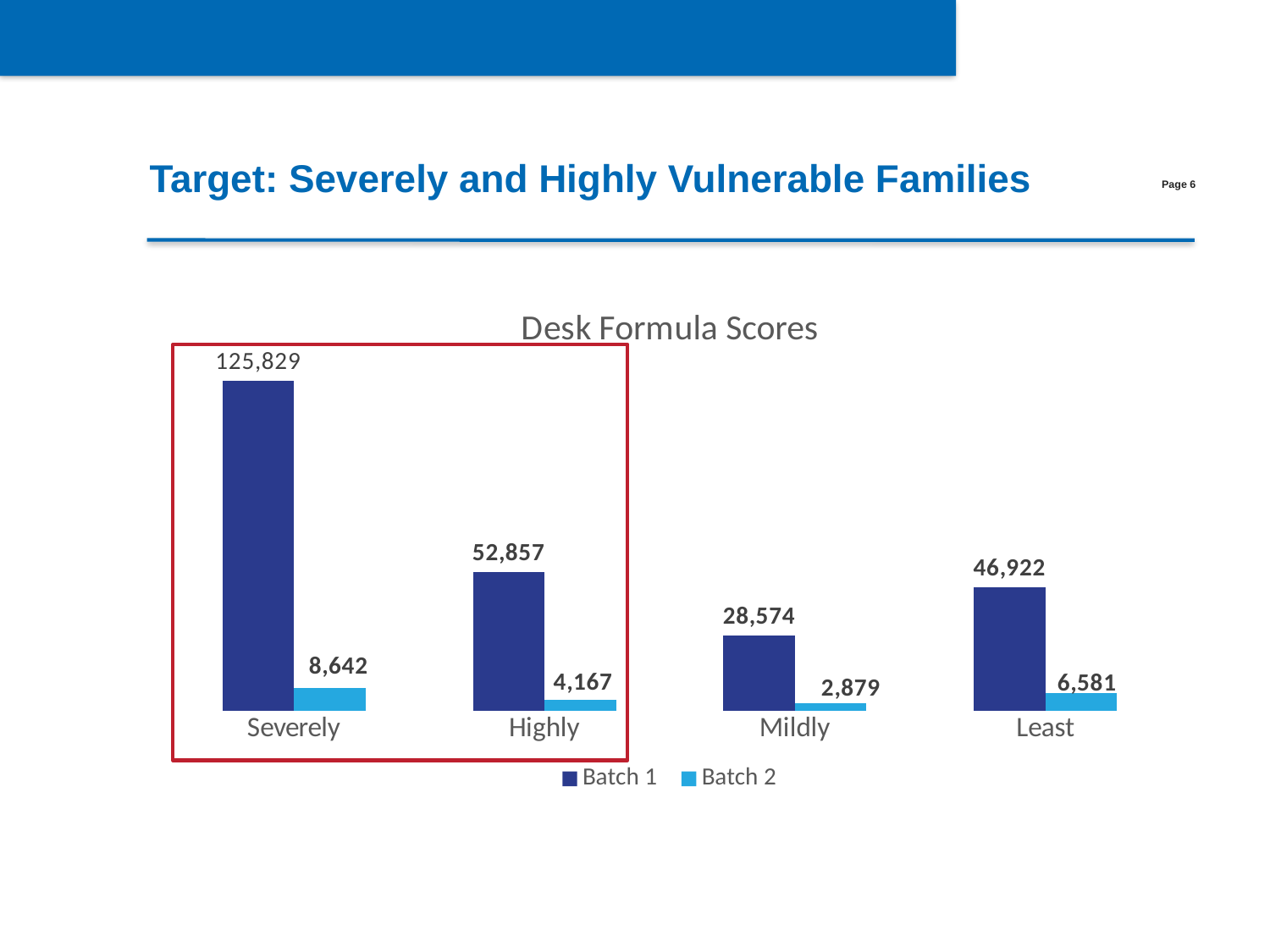

Target: Severely and Highly Vulnerable Families

### Chart: Desk Formula Scores

| Category | Batch 1 | Batch 2 |
|---|---|---|
| Severely | 125829.0 | 8642.0 |
| Highly | 52857.0 | 4167.0 |
| Mildly | 28574.0 | 2879.0 |
| Least | 46922.0 | 6581.0 |